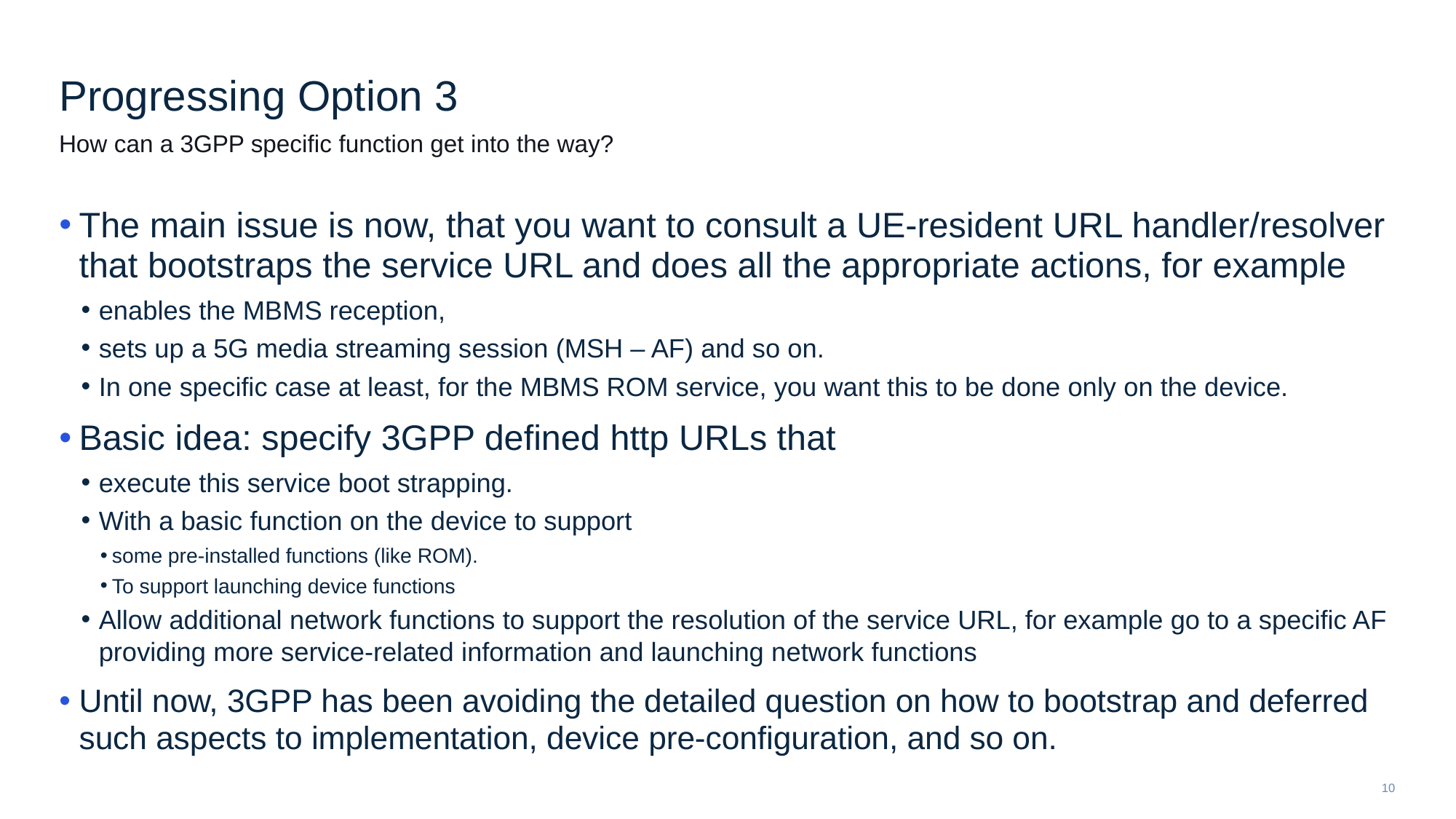

# Progressing Option 3
How can a 3GPP specific function get into the way?
The main issue is now, that you want to consult a UE-resident URL handler/resolver that bootstraps the service URL and does all the appropriate actions, for example
enables the MBMS reception,
sets up a 5G media streaming session (MSH – AF) and so on.
In one specific case at least, for the MBMS ROM service, you want this to be done only on the device.
Basic idea: specify 3GPP defined http URLs that
execute this service boot strapping.
With a basic function on the device to support
some pre-installed functions (like ROM).
To support launching device functions
Allow additional network functions to support the resolution of the service URL, for example go to a specific AF providing more service-related information and launching network functions
Until now, 3GPP has been avoiding the detailed question on how to bootstrap and deferred such aspects to implementation, device pre-configuration, and so on.